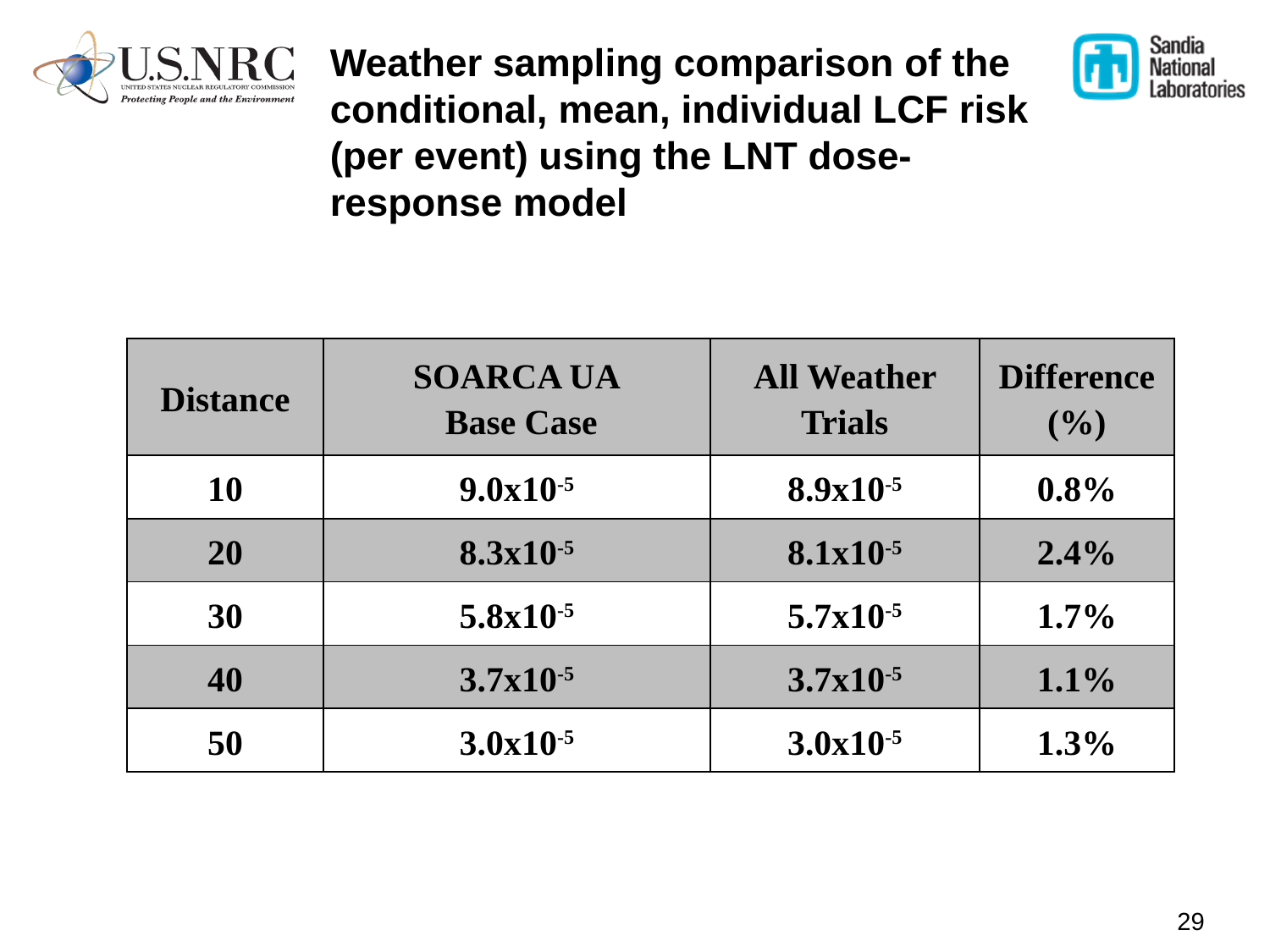

Weather sampling comparison of the conditional, mean, individual LCF risk (per event) using the LNT dose-response model
| Distance | SOARCA UA Base Case | All Weather Trials | Difference (%) |
| --- | --- | --- | --- |
| 10 | 9.0x10-5 | 8.9x10-5 | 0.8% |
| 20 | 8.3x10-5 | 8.1x10-5 | 2.4% |
| 30 | 5.8x10-5 | 5.7x10-5 | 1.7% |
| 40 | 3.7x10-5 | 3.7x10-5 | 1.1% |
| 50 | 3.0x10-5 | 3.0x10-5 | 1.3% |
29